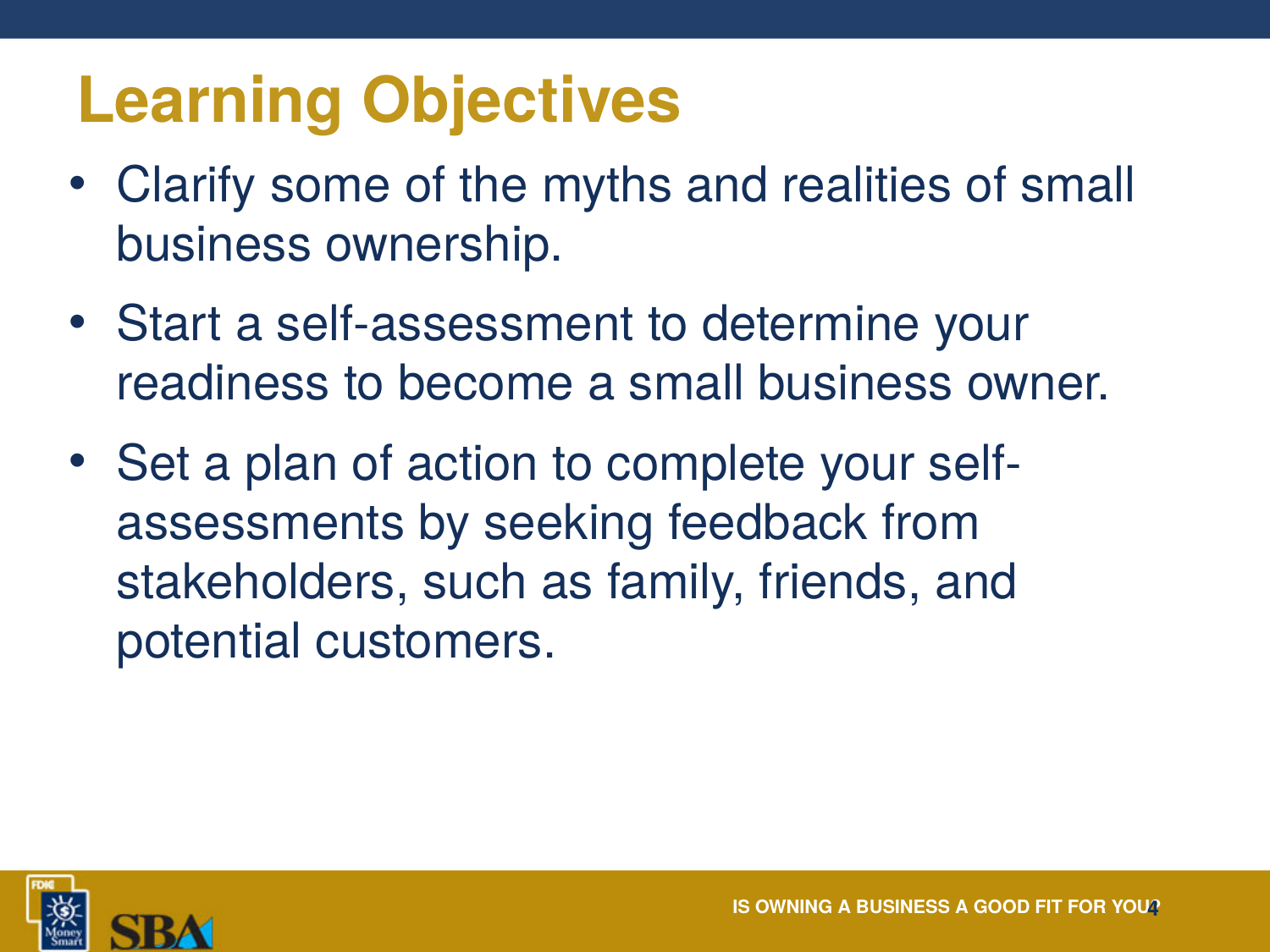

# Learning Objectives
Clarify some of the myths and realities of small business ownership.
Start a self-assessment to determine your readiness to become a small business owner.
Set a plan of action to complete your self-assessments by seeking feedback from stakeholders, such as family, friends, and potential customers.